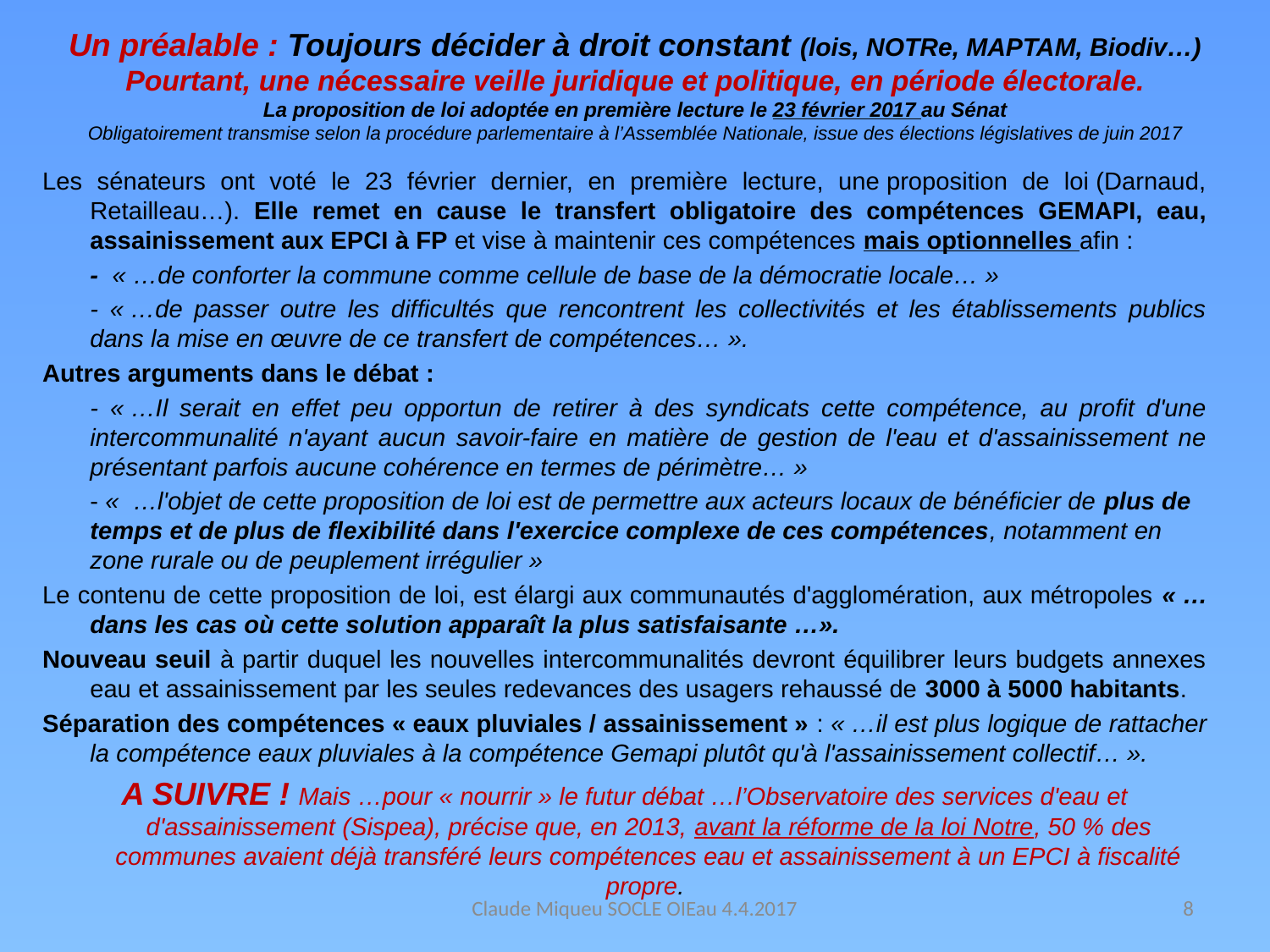

# Un préalable : Toujours décider à droit constant (lois, NOTRe, MAPTAM, Biodiv…) Pourtant, une nécessaire veille juridique et politique, en période électorale. La proposition de loi adoptée en première lecture le 23 février 2017 au Sénat Obligatoirement transmise selon la procédure parlementaire à l’Assemblée Nationale, issue des élections législatives de juin 2017
Les sénateurs ont voté le 23 février dernier, en première lecture, une proposition de loi (Darnaud, Retailleau…). Elle remet en cause le transfert obligatoire des compétences GEMAPI, eau, assainissement aux EPCI à FP et vise à maintenir ces compétences mais optionnelles afin :
	-  « …de conforter la commune comme cellule de base de la démocratie locale… »
	- « …de passer outre les difficultés que rencontrent les collectivités et les établissements publics dans la mise en œuvre de ce transfert de compétences… ».
Autres arguments dans le débat :
	- « …Il serait en effet peu opportun de retirer à des syndicats cette compétence, au profit d'une intercommunalité n'ayant aucun savoir-faire en matière de gestion de l'eau et d'assainissement ne présentant parfois aucune cohérence en termes de périmètre… »
 	- «  …l'objet de cette proposition de loi est de permettre aux acteurs locaux de bénéficier de plus de temps et de plus de flexibilité dans l'exercice complexe de ces compétences, notamment en zone rurale ou de peuplement irrégulier »
Le contenu de cette proposition de loi, est élargi aux communautés d'agglomération, aux métropoles « …dans les cas où cette solution apparaît la plus satisfaisante …».
Nouveau seuil à partir duquel les nouvelles intercommunalités devront équilibrer leurs budgets annexes eau et assainissement par les seules redevances des usagers rehaussé de 3000 à 5000 habitants.
Séparation des compétences « eaux pluviales / assainissement » : « …il est plus logique de rattacher la compétence eaux pluviales à la compétence Gemapi plutôt qu'à l'assainissement collectif… ».
A SUIVRE ! Mais …pour « nourrir » le futur débat …l’Observatoire des services d'eau et d'assainissement (Sispea), précise que, en 2013, avant la réforme de la loi Notre, 50 % des communes avaient déjà transféré leurs compétences eau et assainissement à un EPCI à fiscalité propre.
Claude Miqueu SOCLE OIEau 4.4.2017
8